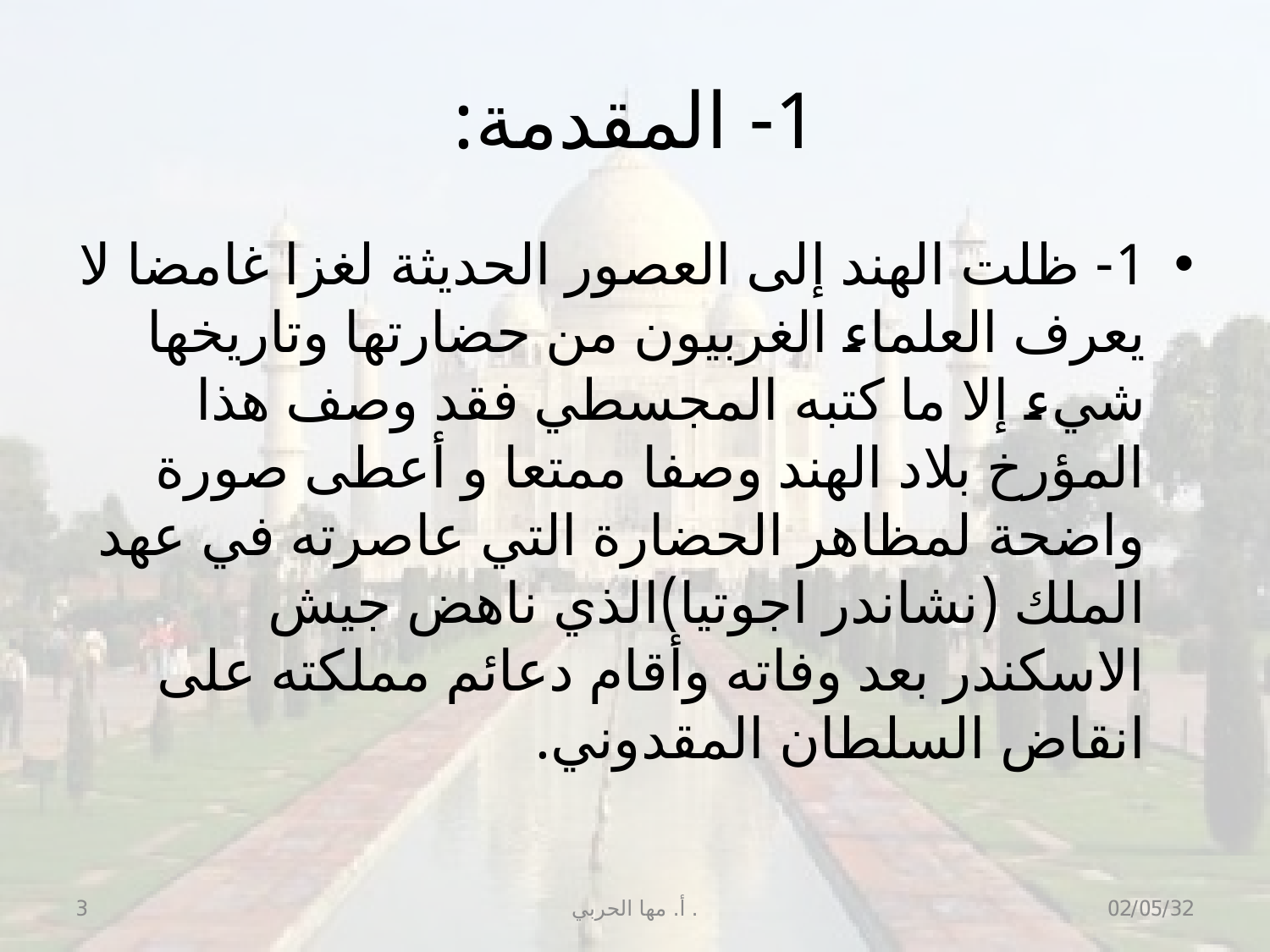

# 1- المقدمة:
1- ظلت الهند إلى العصور الحديثة لغزا غامضا لا يعرف العلماء الغربيون من حضارتها وتاريخها شيء إلا ما كتبه المجسطي فقد وصف هذا المؤرخ بلاد الهند وصفا ممتعا و أعطى صورة واضحة لمظاهر الحضارة التي عاصرته في عهد الملك (نشاندر اجوتيا)الذي ناهض جيش الاسكندر بعد وفاته وأقام دعائم مملكته على انقاض السلطان المقدوني.

3
أ. مها الحربي .
02/05/32